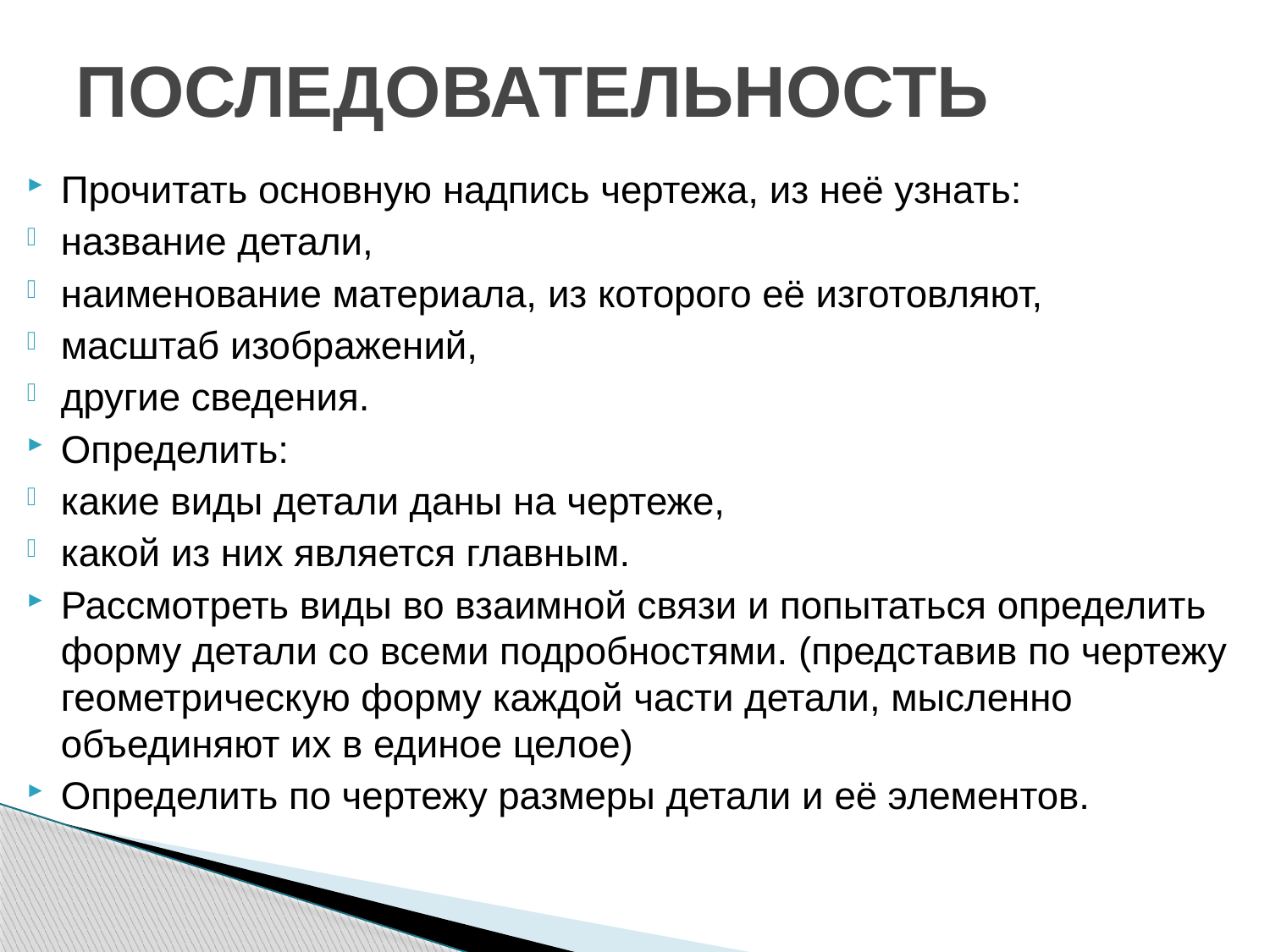

# ПОСЛЕДОВАТЕЛЬНОСТЬ
Прочитать основную надпись чертежа, из неё узнать:
название детали,
наименование материала, из которого её изготовляют,
масштаб изображений,
другие сведения.
Определить:
какие виды детали даны на чертеже,
какой из них является главным.
Рассмотреть виды во взаимной связи и попытаться определить форму детали со всеми подробностями. (представив по чертежу геометрическую форму каждой части детали, мысленно объединяют их в единое целое)
Определить по чертежу размеры детали и её элементов.